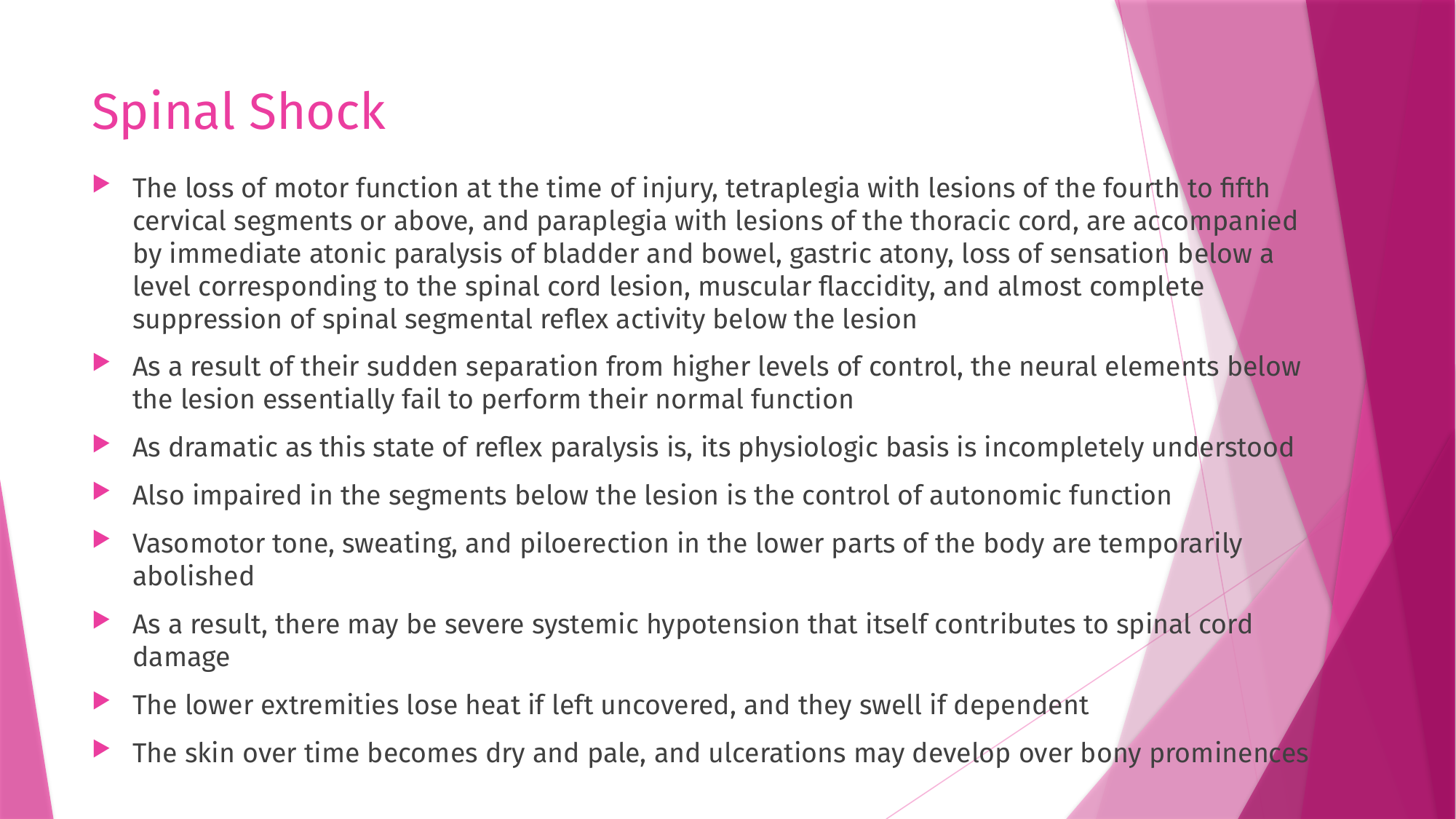

# Spinal Shock
The loss of motor function at the time of injury, tetraplegia with lesions of the fourth to fifth cervical segments or above, and paraplegia with lesions of the thoracic cord, are accompanied by immediate atonic paralysis of bladder and bowel, gastric atony, loss of sensation below a level corresponding to the spinal cord lesion, muscular flaccidity, and almost complete suppression of spinal segmental reflex activity below the lesion
As a result of their sudden separation from higher levels of control, the neural elements below the lesion essentially fail to perform their normal function
As dramatic as this state of reflex paralysis is, its physiologic basis is incompletely understood
Also impaired in the segments below the lesion is the control of autonomic function
Vasomotor tone, sweating, and piloerection in the lower parts of the body are temporarily abolished
As a result, there may be severe systemic hypotension that itself contributes to spinal cord damage
The lower extremities lose heat if left uncovered, and they swell if dependent
The skin over time becomes dry and pale, and ulcerations may develop over bony prominences